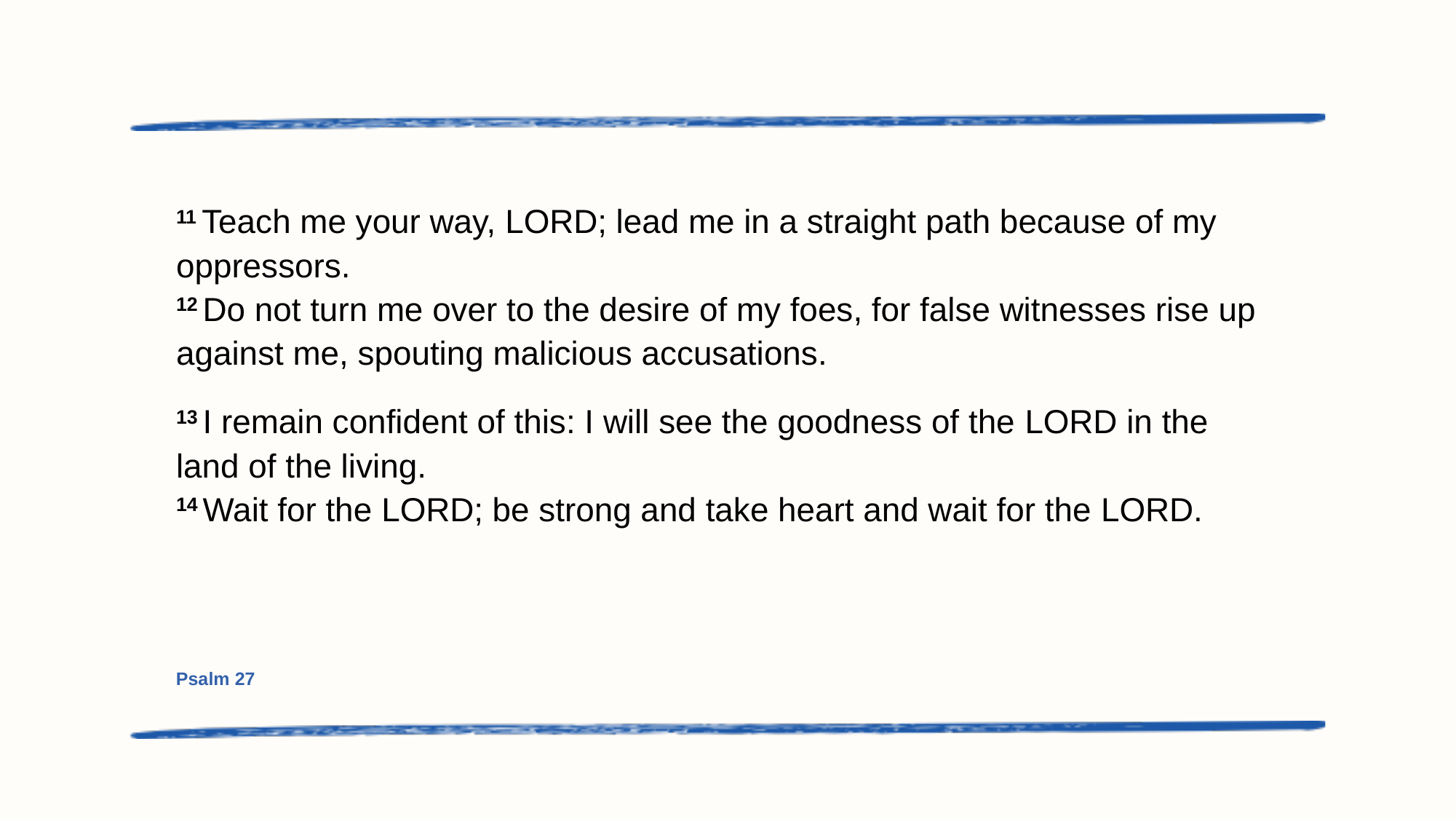

11 Teach me your way, Lord; lead me in a straight path because of my oppressors.
12 Do not turn me over to the desire of my foes, for false witnesses rise up against me, spouting malicious accusations.
13 I remain confident of this: I will see the goodness of the Lord in the land of the living.
14 Wait for the Lord; be strong and take heart and wait for the Lord.

Psalm 27